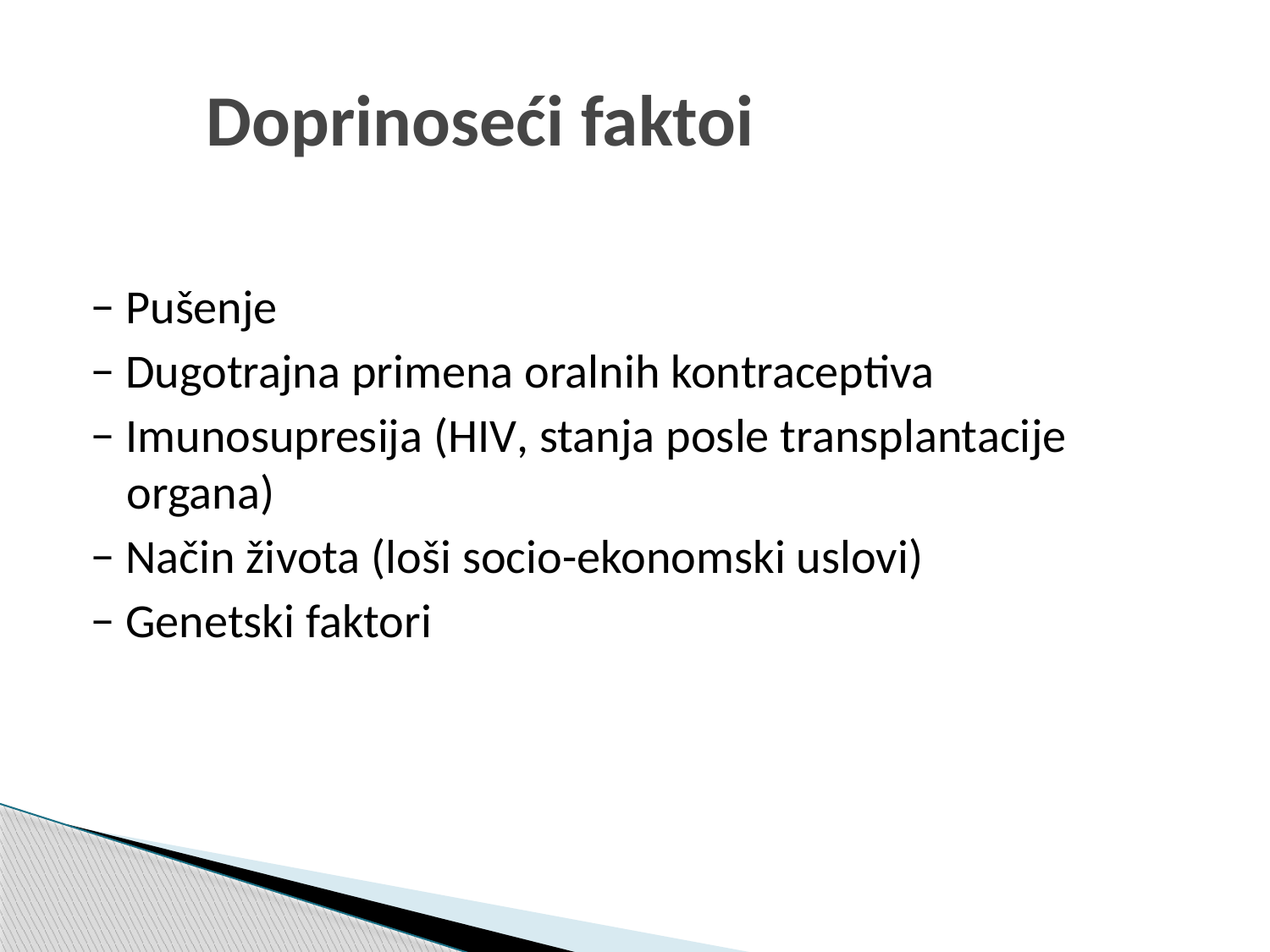

# Doprinoseći faktoi

− Pušenje
− Dugotrajna primena oralnih kontraceptiva
− Imunosupresija (HIV, stanja posle transplantacije organa)
− Način života (loši socio-ekonomski uslovi)
− Genetski faktori